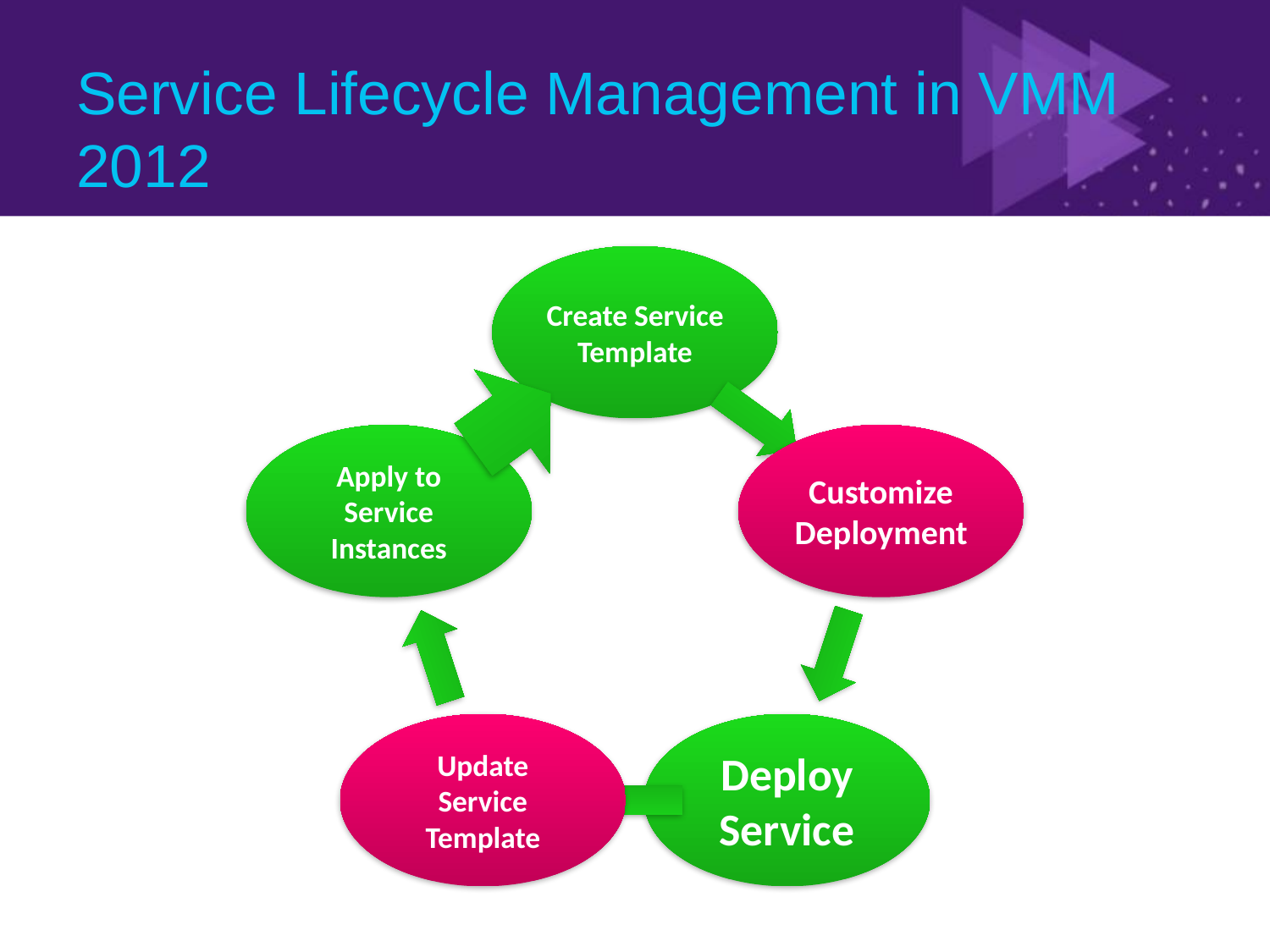

# Service Lifecycle Management in VMM 2012
Create Service Template
Deploy
Service
Update
Service Template
Customize
Deployment
Apply to Service Instances